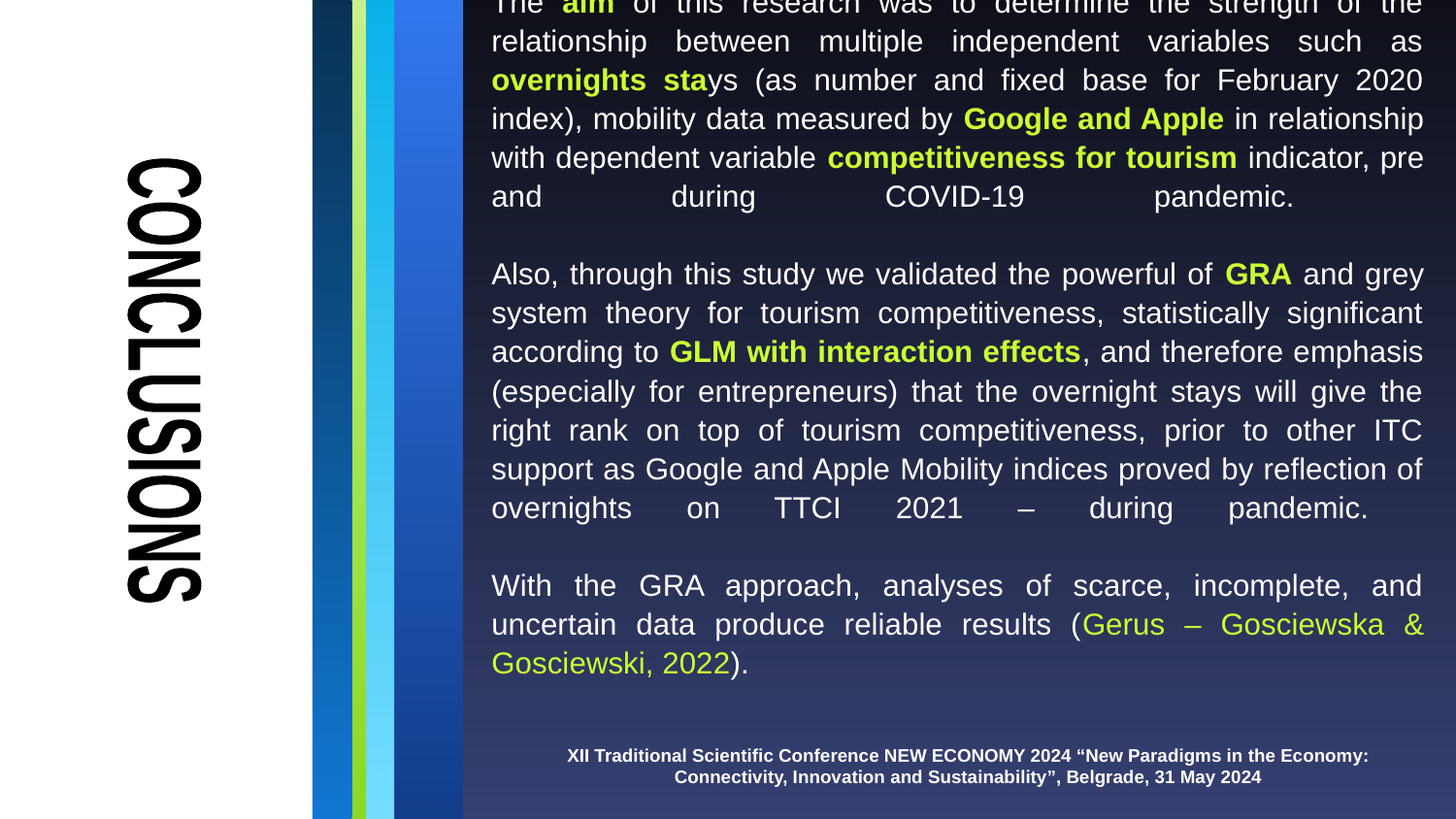

# The aim of this research was to determine the strength of the relationship between multiple independent variables such as overnights stays (as number and fixed base for February 2020 index), mobility data measured by Google and Apple in relationship with dependent variable competitiveness for tourism indicator, pre and during COVID-19 pandemic. Also, through this study we validated the powerful of GRA and grey system theory for tourism competitiveness, statistically significant according to GLM with interaction effects, and therefore emphasis (especially for entrepreneurs) that the overnight stays will give the right rank on top of tourism competitiveness, prior to other ITC support as Google and Apple Mobility indices proved by reflection of overnights on TTCI 2021 – during pandemic. With the GRA approach, analyses of scarce, incomplete, and uncertain data produce reliable results (Gerus – Gosciewska & Gosciewski, 2022).
CONCLUSIONS
XII Traditional Scientific Conference NEW ECONOMY 2024 “New Paradigms in the Economy: Connectivity, Innovation and Sustainability”, Belgrade, 31 May 2024